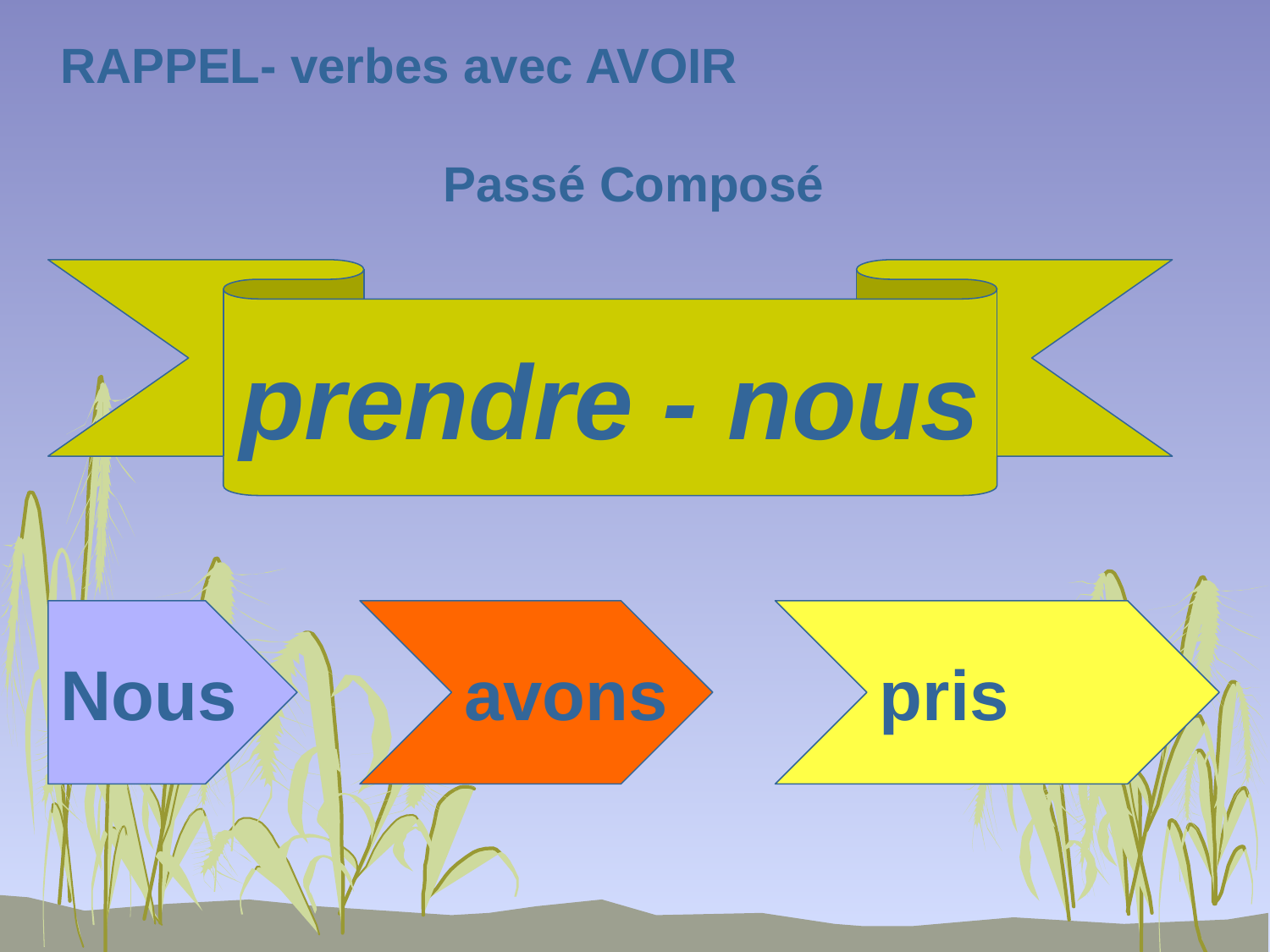

RAPPEL- verbes avec AVOIR

Passé Composé

prendre - nous
Nous
avons
pris